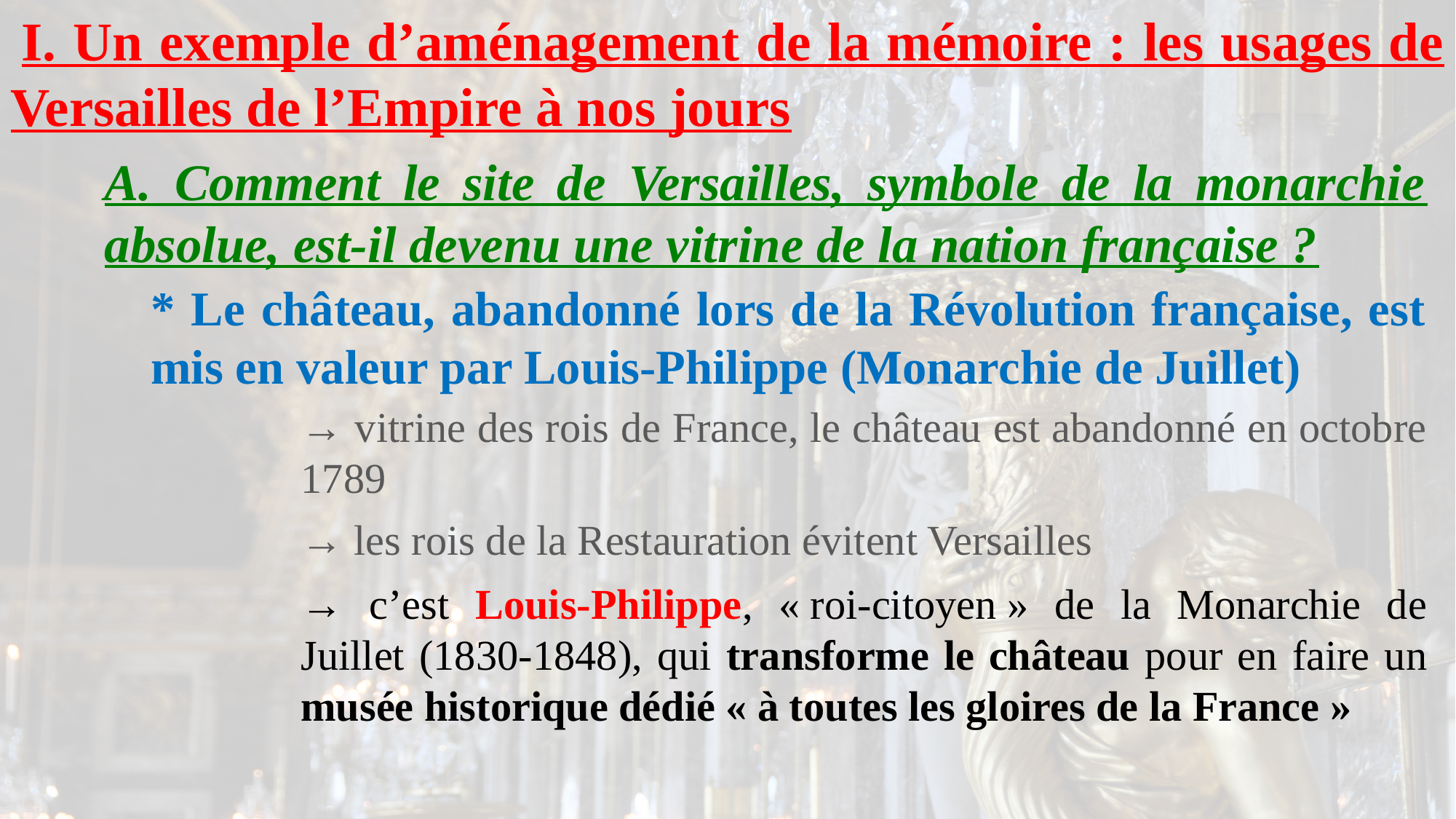

I. Un exemple d’aménagement de la mémoire : les usages de Versailles de l’Empire à nos jours
A. Comment le site de Versailles, symbole de la monarchie absolue, est-il devenu une vitrine de la nation française ?
* Le château, abandonné lors de la Révolution française, est mis en valeur par Louis-Philippe (Monarchie de Juillet)
→ vitrine des rois de France, le château est abandonné en octobre 1789
→ les rois de la Restauration évitent Versailles
→ c’est Louis-Philippe, « roi-citoyen » de la Monarchie de Juillet (1830-1848), qui transforme le château pour en faire un musée historique dédié « à toutes les gloires de la France »